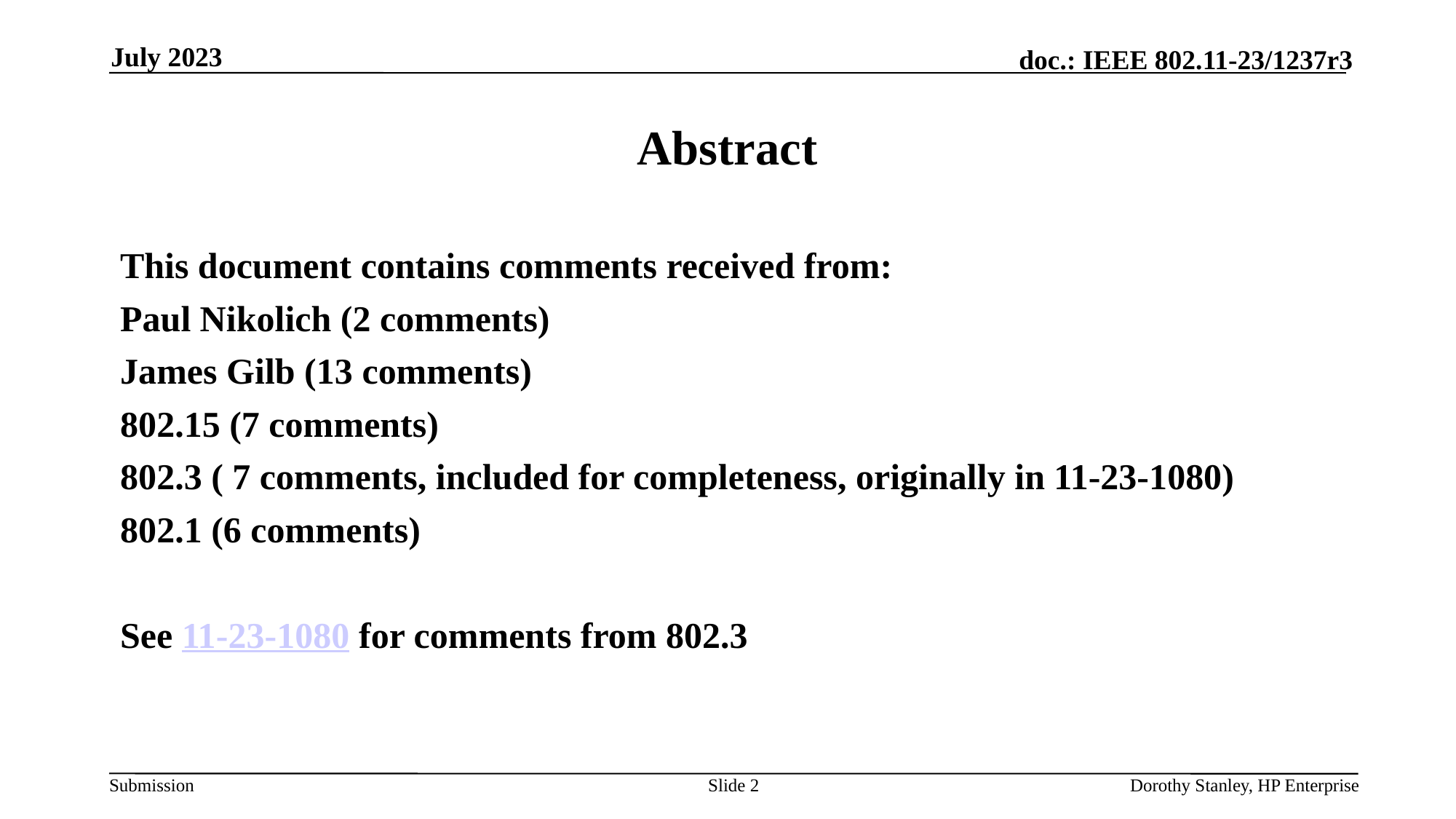

July 2023
# Abstract
This document contains comments received from:
Paul Nikolich (2 comments)
James Gilb (13 comments)
802.15 (7 comments)
802.3 ( 7 comments, included for completeness, originally in 11-23-1080)
802.1 (6 comments)

See 11-23-1080 for comments from 802.3
Slide 2
Dorothy Stanley, HP Enterprise